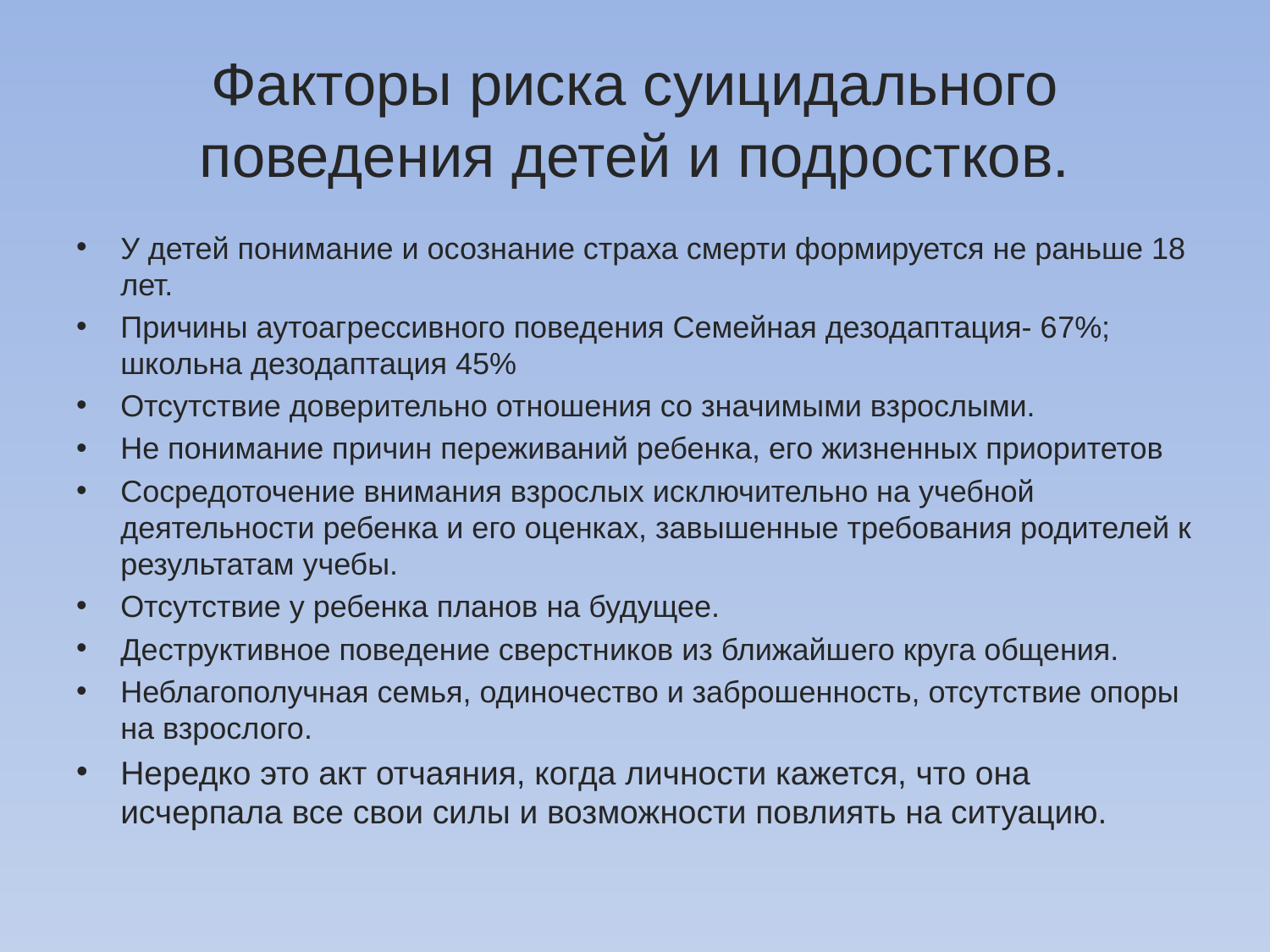

# Факторы риска суицидального поведения детей и подростков.
У детей понимание и осознание страха смерти формируется не раньше 18 лет.
Причины аутоагрессивного поведения Семейная дезодаптация- 67%; школьна дезодаптация 45%
Отсутствие доверительно отношения со значимыми взрослыми.
Не понимание причин переживаний ребенка, его жизненных приоритетов
Сосредоточение внимания взрослых исключительно на учебной деятельности ребенка и его оценках, завышенные требования родителей к результатам учебы.
Отсутствие у ребенка планов на будущее.
Деструктивное поведение сверстников из ближайшего круга общения.
Неблагополучная семья, одиночество и заброшенность, отсутствие опоры на взрослого.
Нередко это акт отчаяния, когда личности кажется, что она исчерпала все свои силы и возможности повлиять на ситуацию.